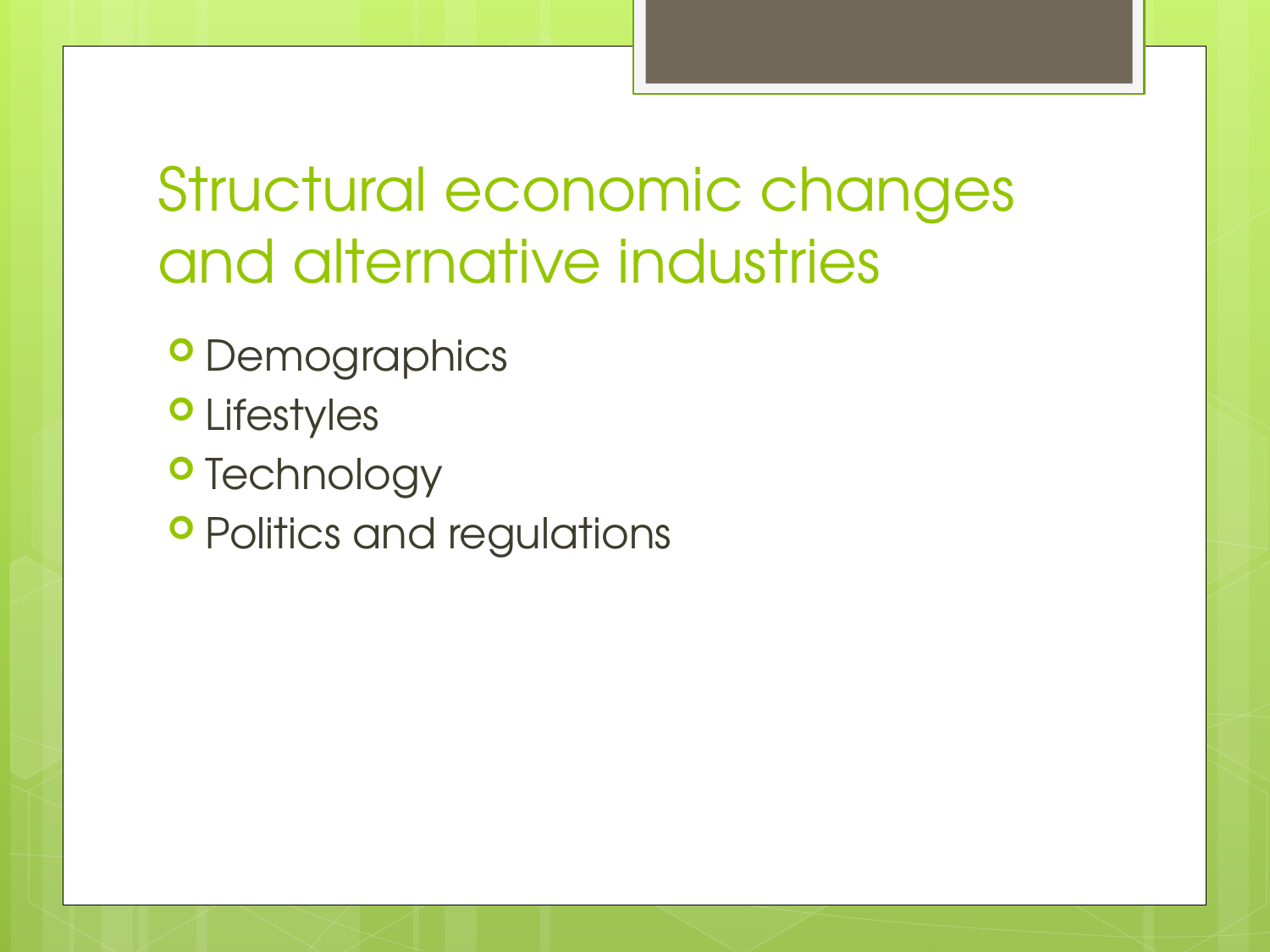

# Structural economic changes and alternative industries
Demographics
Lifestyles
Technology
Politics and regulations